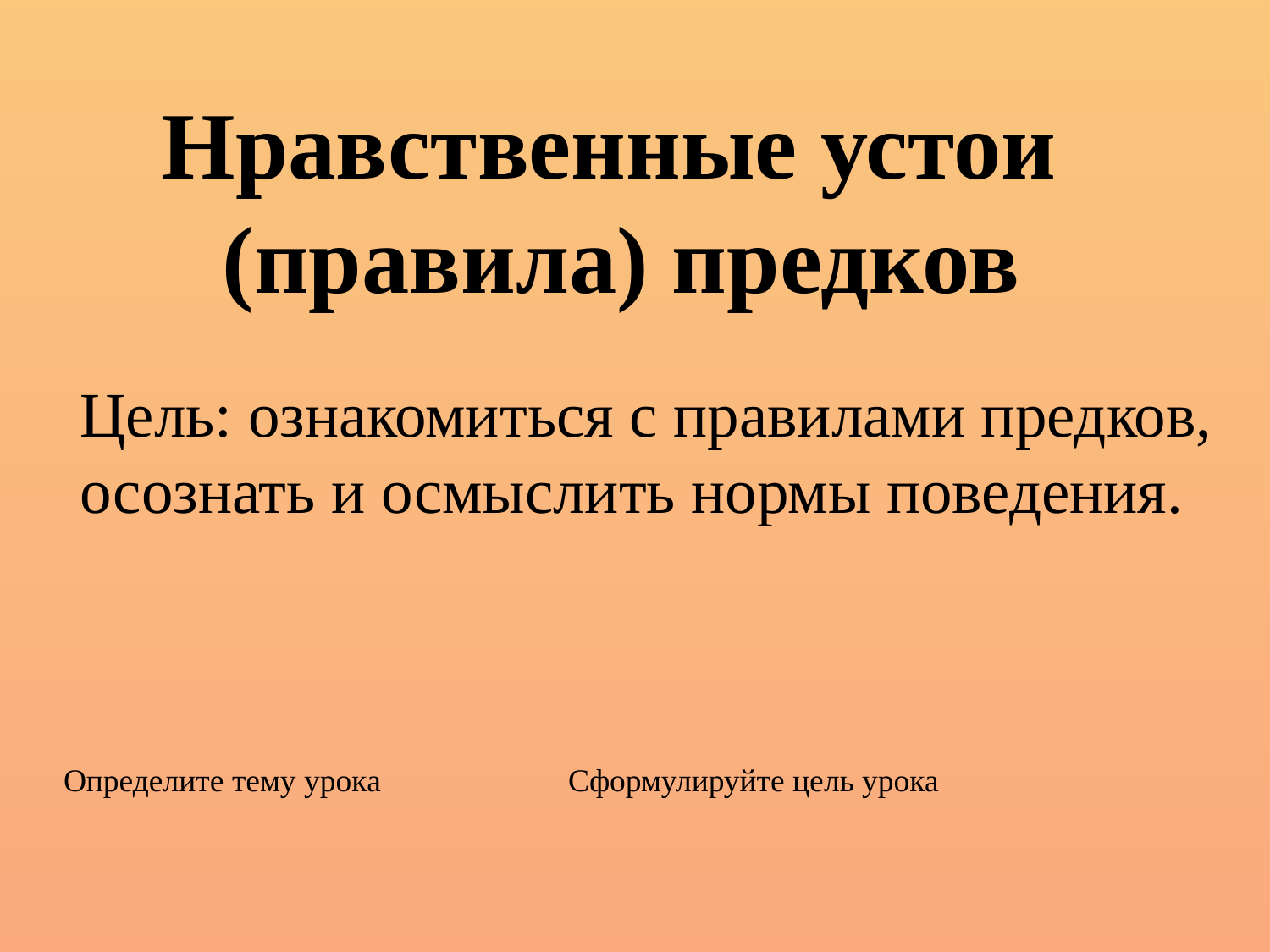

# Нравственные устои (правила) предков
	Цель: ознакомиться с правилами предков, осознать и осмыслить нормы поведения.
Определите тему урока
Сформулируйте цель урока